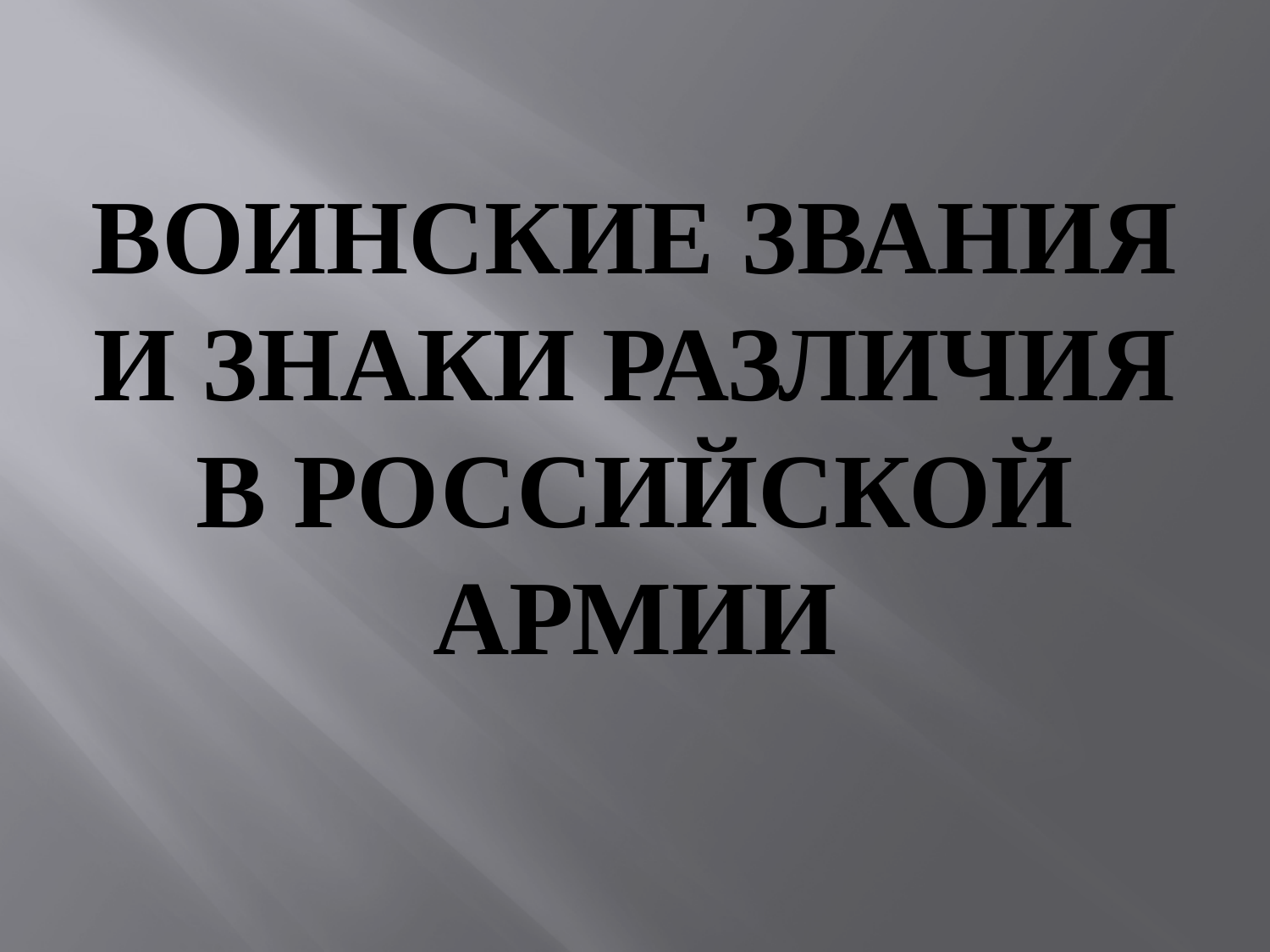

# ВОИНСКИЕ ЗВАНИЯ И ЗНАКИ РАЗЛИЧИЯ В РОССИЙСКОЙ АРМИИ